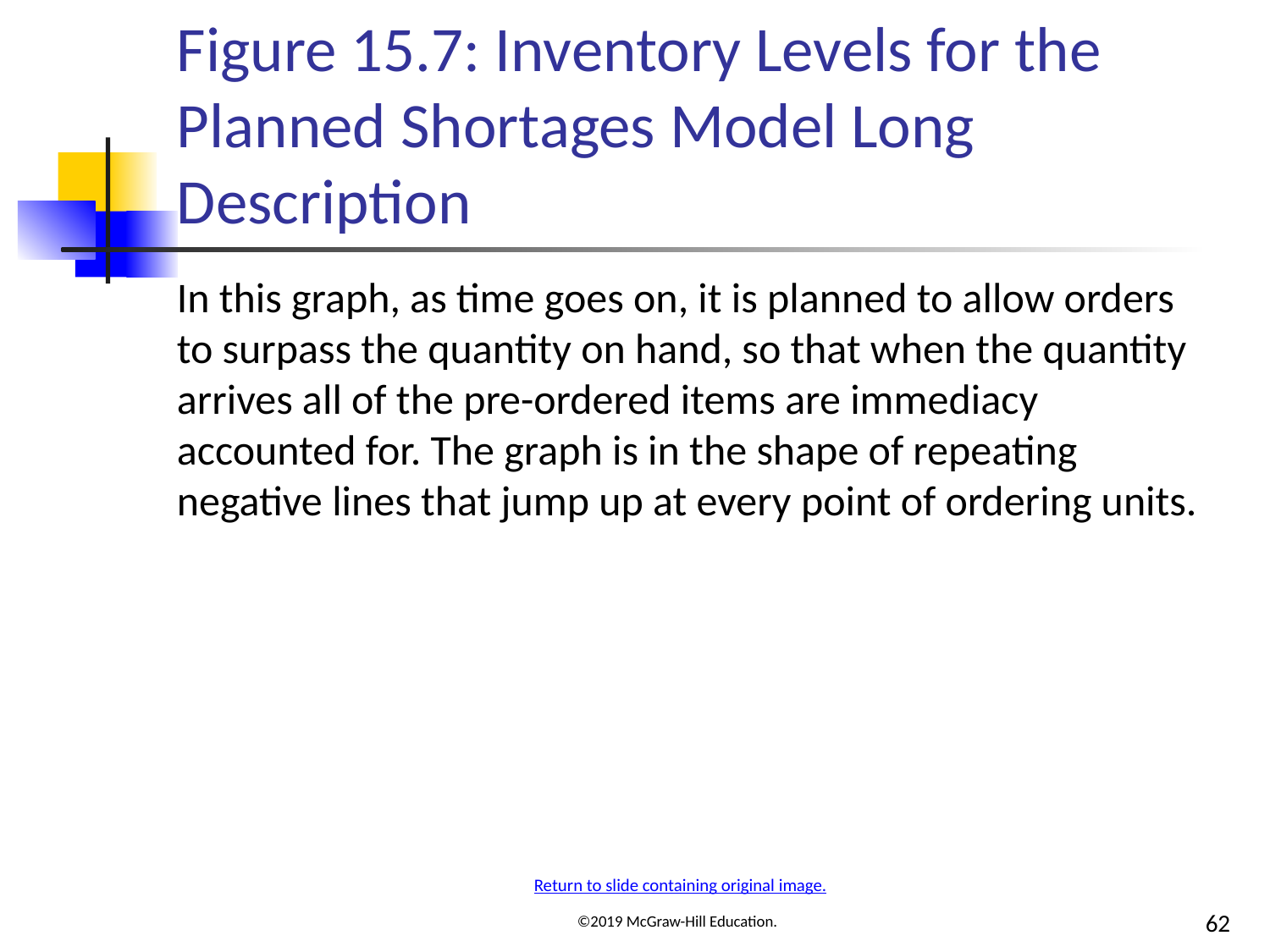

# Figure 15.7: Inventory Levels for the Planned Shortages Model Long Description
In this graph, as time goes on, it is planned to allow orders to surpass the quantity on hand, so that when the quantity arrives all of the pre-ordered items are immediacy accounted for. The graph is in the shape of repeating negative lines that jump up at every point of ordering units.
Return to slide containing original image.